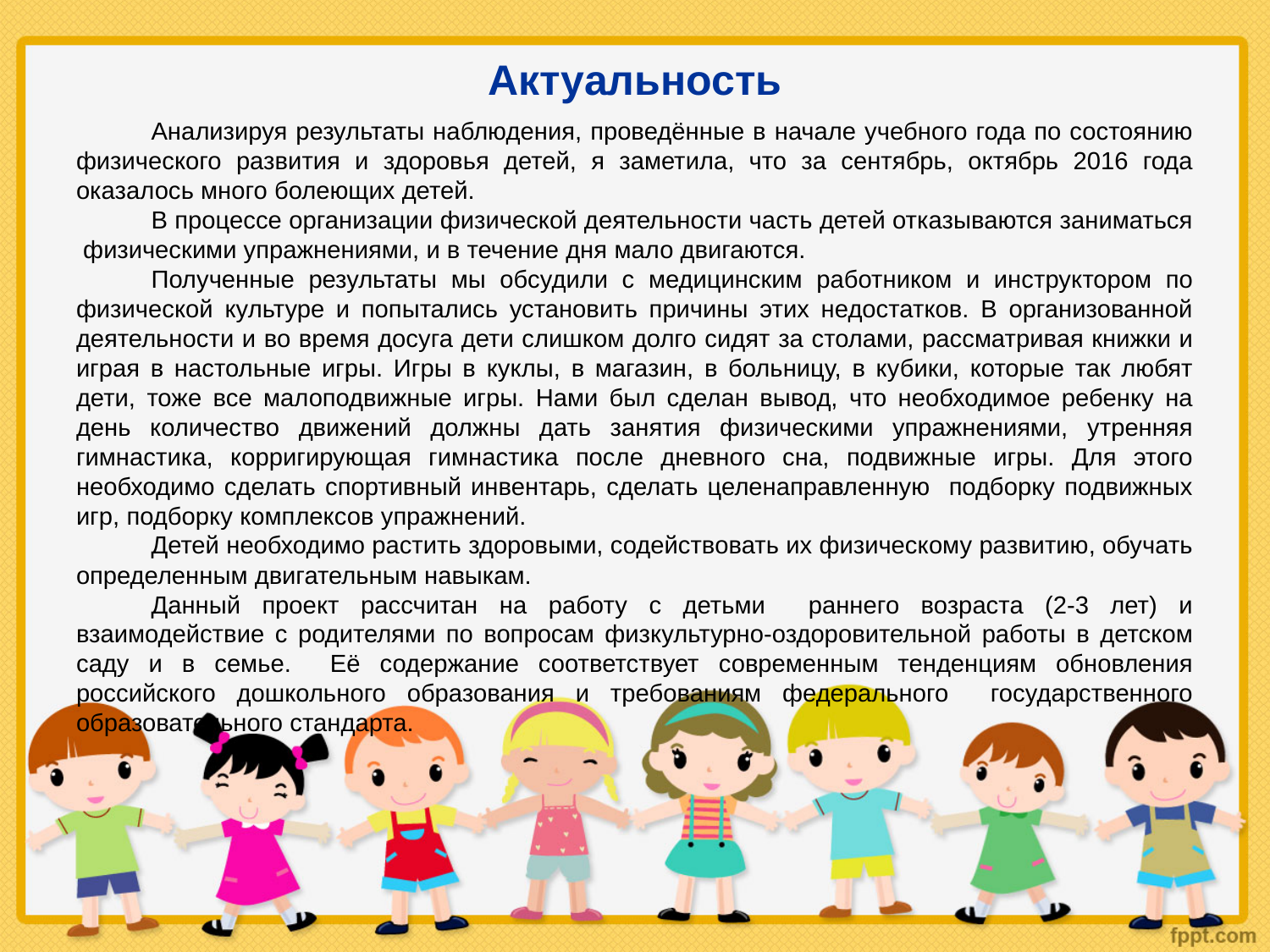

# Актуальность
Анализируя результаты наблюдения, проведённые в начале учебного года по состоянию физического развития и здоровья детей, я заметила, что за сентябрь, октябрь 2016 года оказалось много болеющих детей.
В процессе организации физической деятельности часть детей отказываются заниматься  физическими упражнениями, и в течение дня мало двигаются.
Полученные результаты мы обсудили с медицинским работником и инструктором по физической культуре и попытались установить причины этих недостатков. В организованной деятельности и во время досуга дети слишком долго сидят за столами, рассматривая книжки и играя в настольные игры. Игры в куклы, в магазин, в больницу, в кубики, которые так любят дети, тоже все малоподвижные игры. Нами был сделан вывод, что необходимое ребенку на день количество движений должны дать занятия физическими упражнениями, утренняя гимнастика, корригирующая гимнастика после дневного сна, подвижные игры. Для этого необходимо сделать спортивный инвентарь, сделать целенаправленную  подборку подвижных игр, подборку комплексов упражнений.
Детей необходимо растить здоровыми, содействовать их физическому развитию, обучать определенным двигательным навыкам.
Данный проект рассчитан на работу с детьми  раннего возраста (2-3 лет) и взаимодействие с родителями по вопросам физкультурно-оздоровительной работы в детском саду и в семье.  Её содержание соответствует современным тенденциям обновления российского дошкольного образования и требованиям федерального  государственного образовательного стандарта.